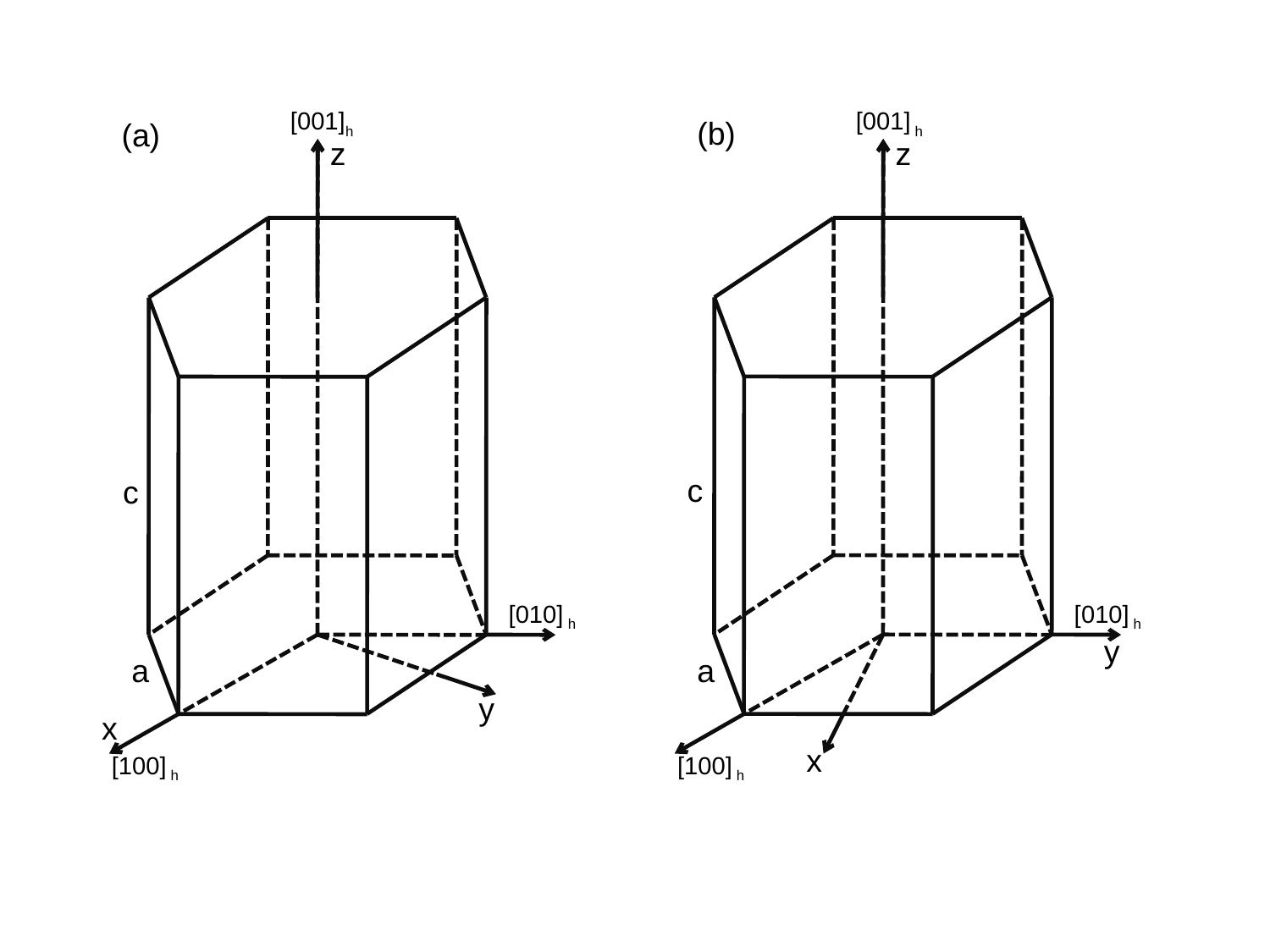

[001]h
[001] h
(b)
(a)
z
z
c
c
[010] h
[010] h
y
a
a
y
x
x
[100] h
[100] h